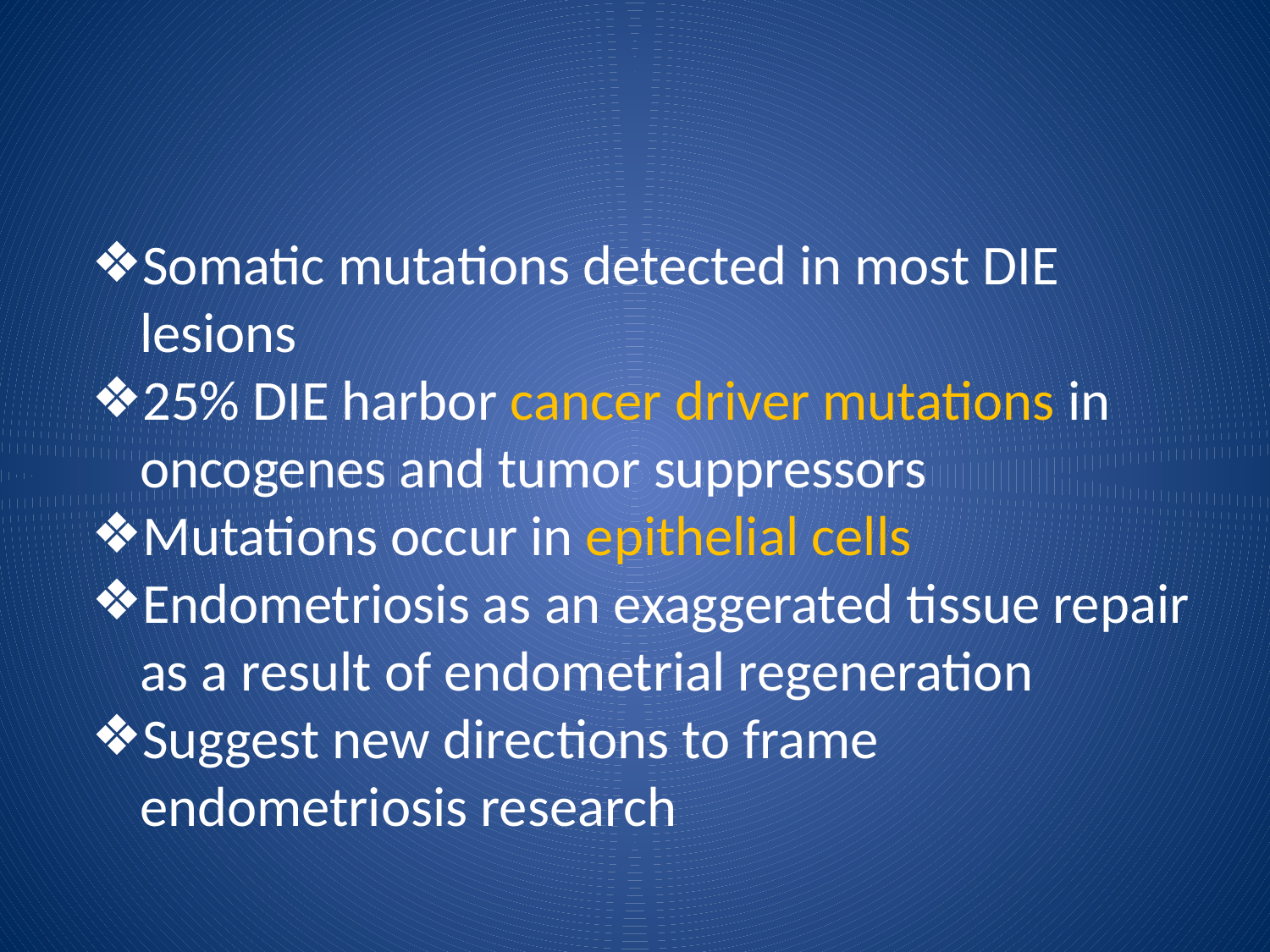

#
Somatic mutations detected in most DIE lesions
25% DIE harbor cancer driver mutations in oncogenes and tumor suppressors
Mutations occur in epithelial cells
Endometriosis as an exaggerated tissue repair as a result of endometrial regeneration
Suggest new directions to frame endometriosis research